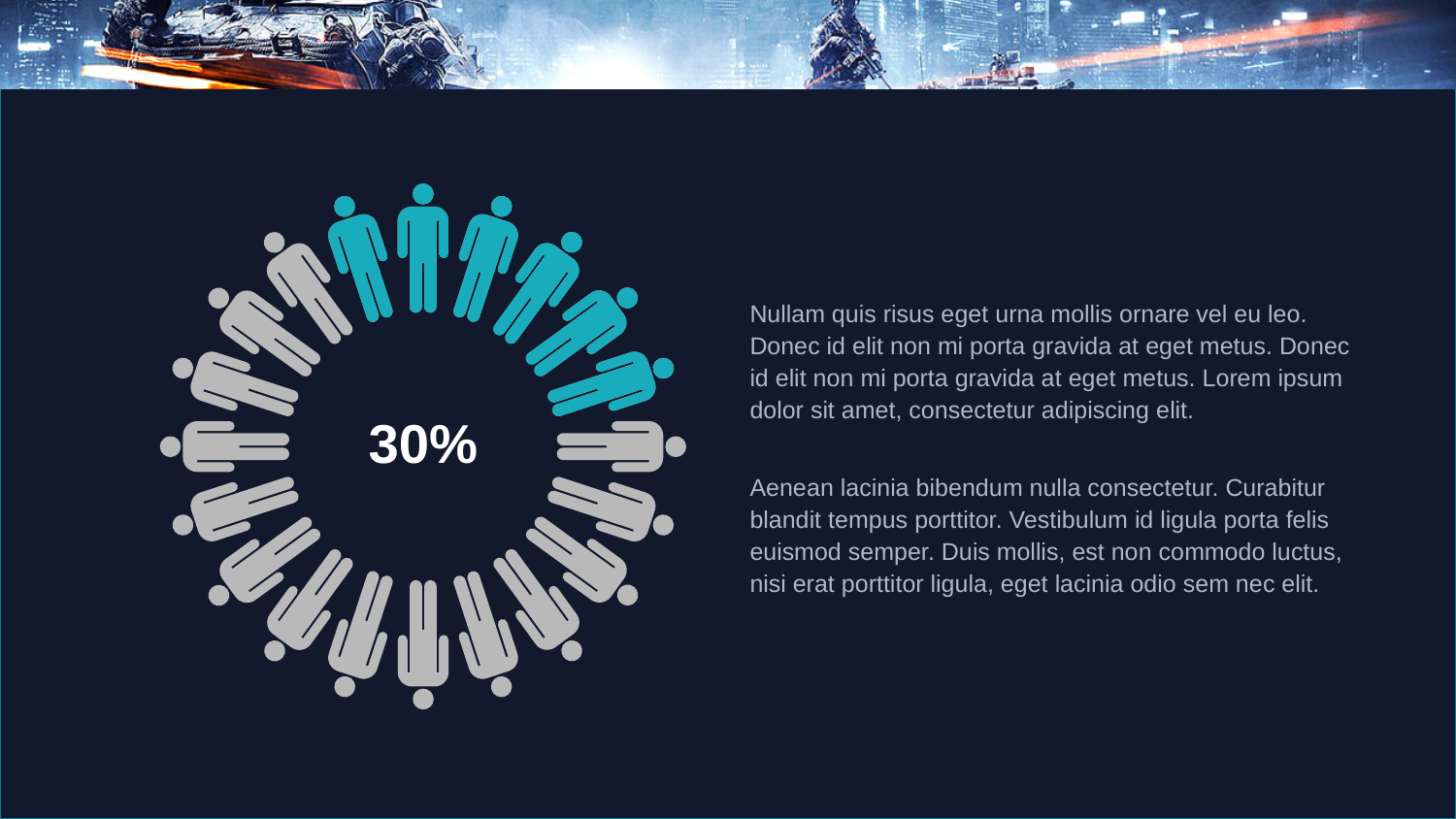

Nullam quis risus eget urna mollis ornare vel eu leo. Donec id elit non mi porta gravida at eget metus. Donec id elit non mi porta gravida at eget metus. Lorem ipsum dolor sit amet, consectetur adipiscing elit.
Aenean lacinia bibendum nulla consectetur. Curabitur blandit tempus porttitor. Vestibulum id ligula porta felis euismod semper. Duis mollis, est non commodo luctus, nisi erat porttitor ligula, eget lacinia odio sem nec elit.

30%